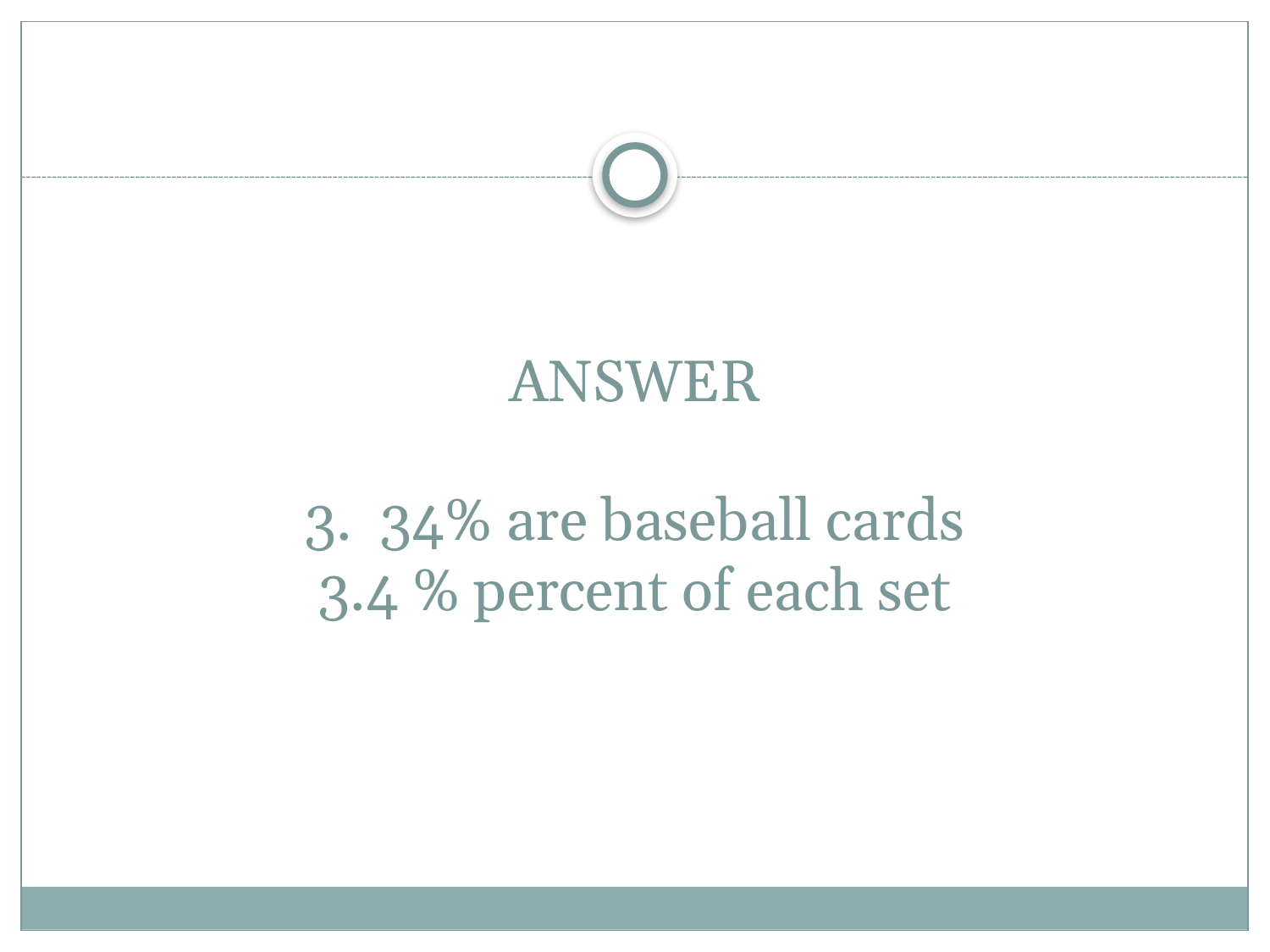

# ANSWER 3.  34% are baseball cards 3.4 % percent of each set